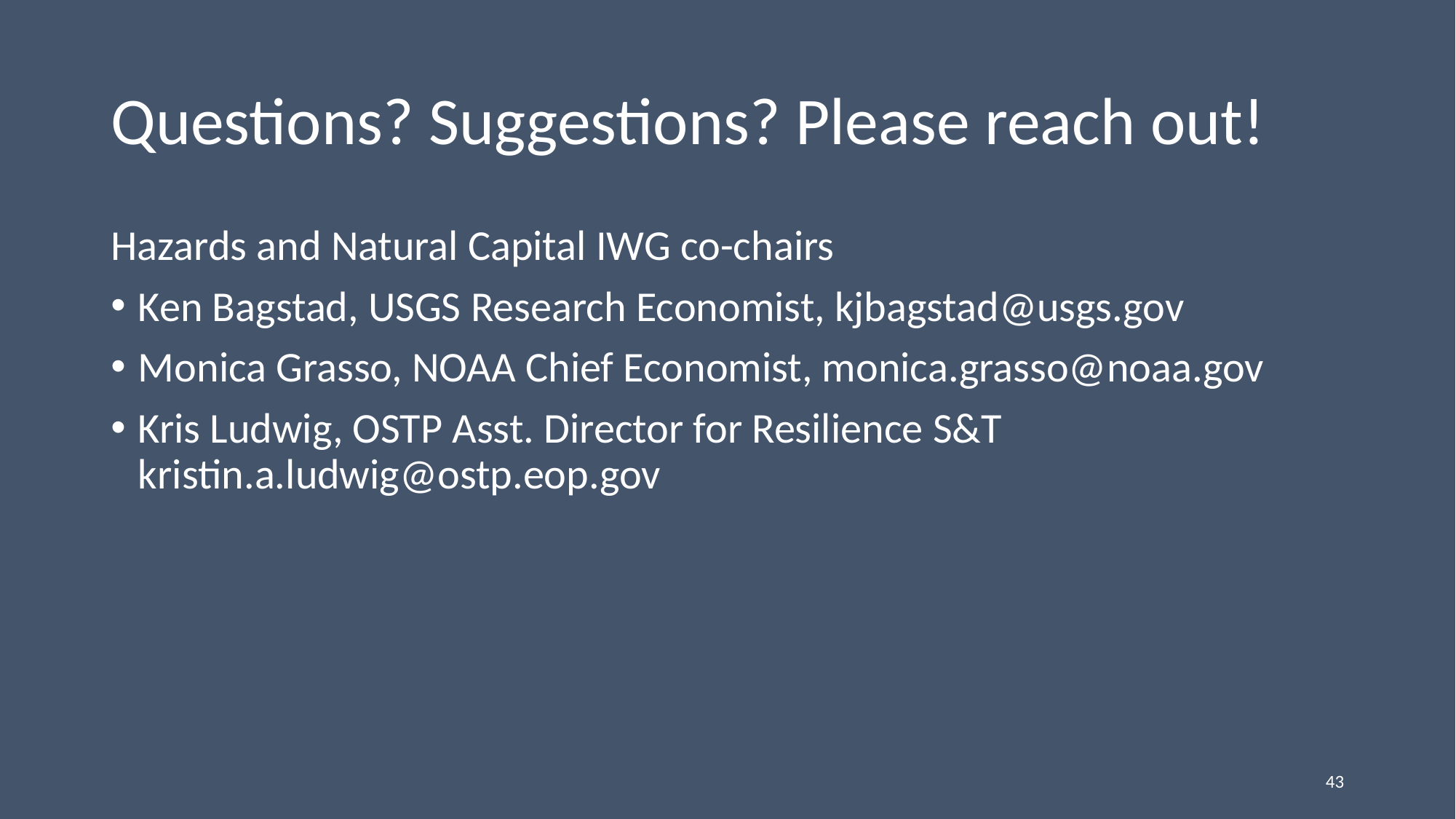

# Questions? Suggestions? Please reach out!
Hazards and Natural Capital IWG co-chairs
Ken Bagstad, USGS Research Economist, kjbagstad@usgs.gov
Monica Grasso, NOAA Chief Economist, monica.grasso@noaa.gov
Kris Ludwig, OSTP Asst. Director for Resilience S&T kristin.a.ludwig@ostp.eop.gov
43